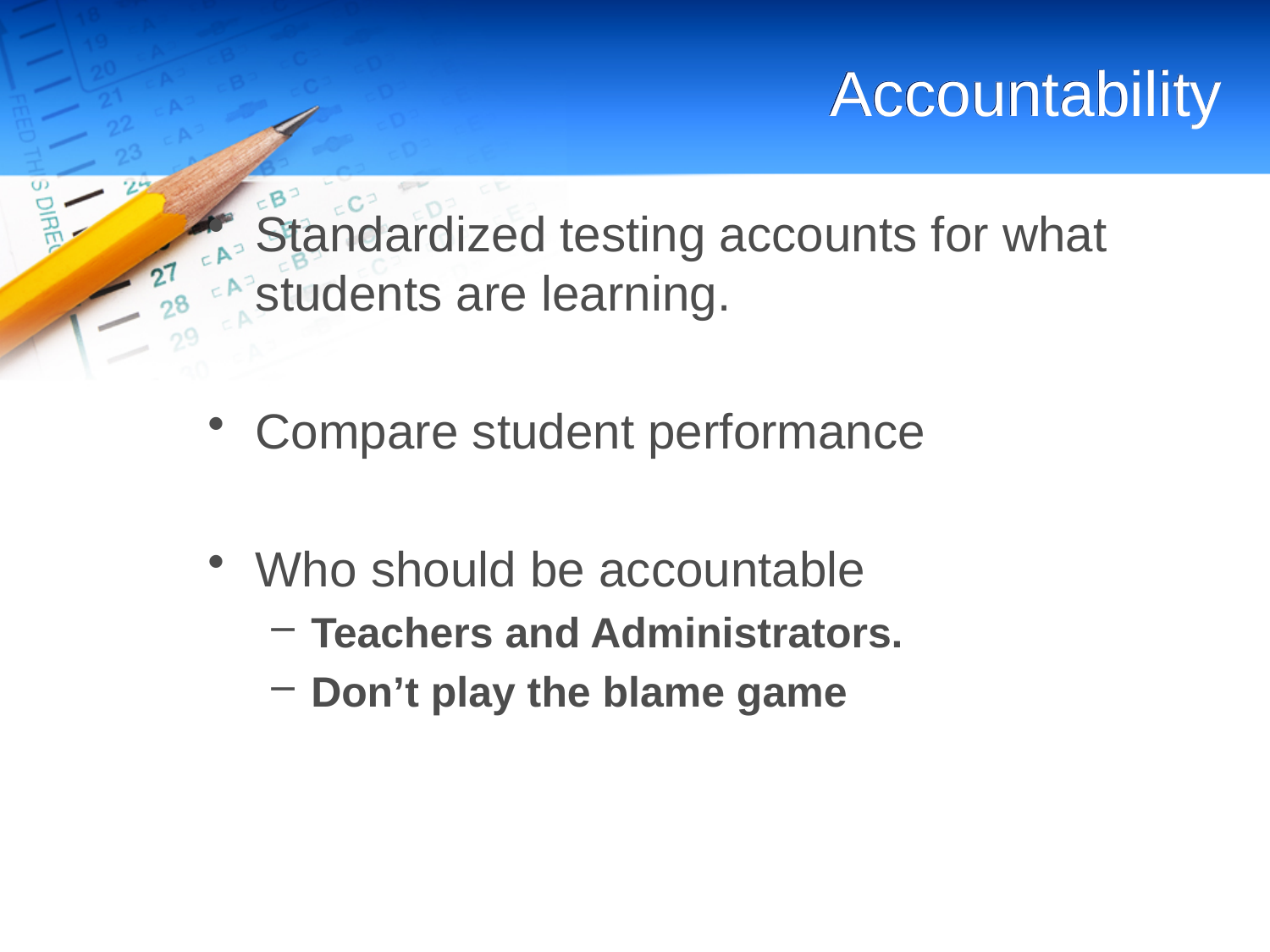

# Accountability
Standardized testing accounts for what students are learning.

Compare student performance

Who should be accountable
Teachers and Administrators.
Don’t play the blame game